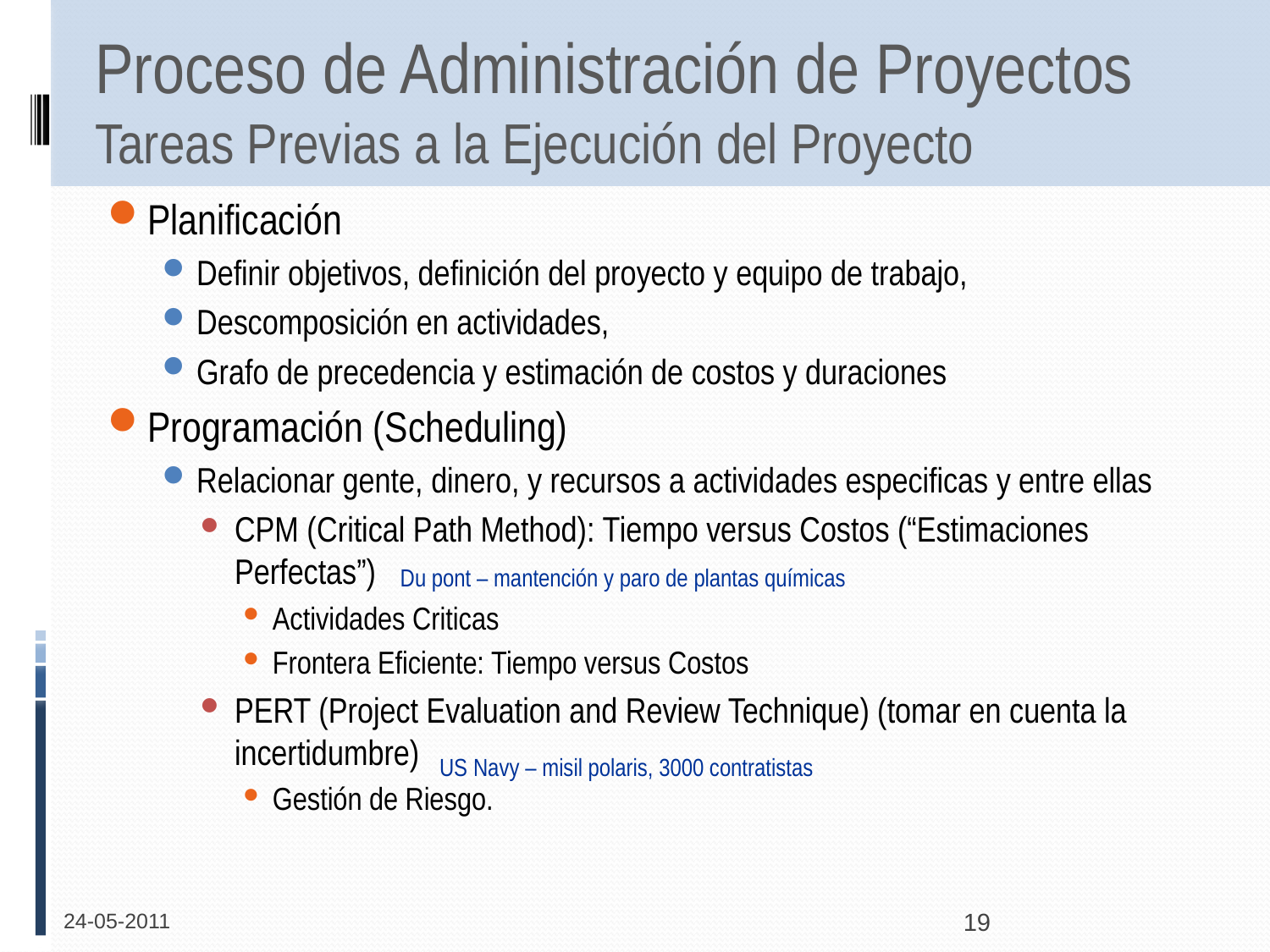

# Proceso de Administración de Proyectos Tareas Previas a la Ejecución del Proyecto
Planificación
Definir objetivos, definición del proyecto y equipo de trabajo,
Descomposición en actividades,
Grafo de precedencia y estimación de costos y duraciones
Programación (Scheduling)
Relacionar gente, dinero, y recursos a actividades especificas y entre ellas
CPM (Critical Path Method): Tiempo versus Costos (“Estimaciones Perfectas”)
Actividades Criticas
Frontera Eficiente: Tiempo versus Costos
PERT (Project Evaluation and Review Technique) (tomar en cuenta la incertidumbre)
Gestión de Riesgo.

Du pont – mantención y paro de plantas químicas
US Navy – misil polaris, 3000 contratistas
24-05-2011
19